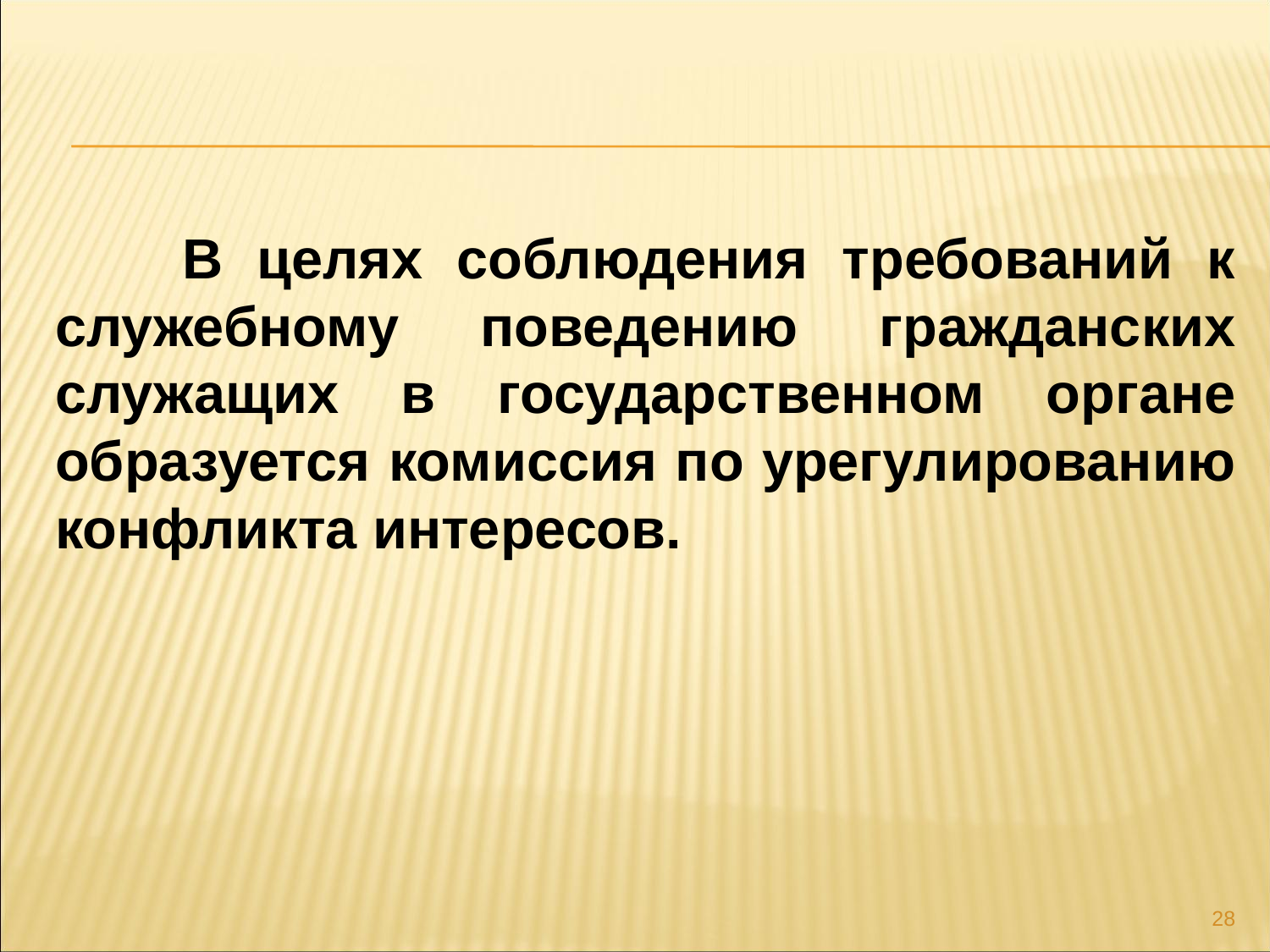

В целях соблюдения требований к служебному поведению гражданских служащих в государственном органе образуется комиссия по урегулированию конфликта интересов.

28